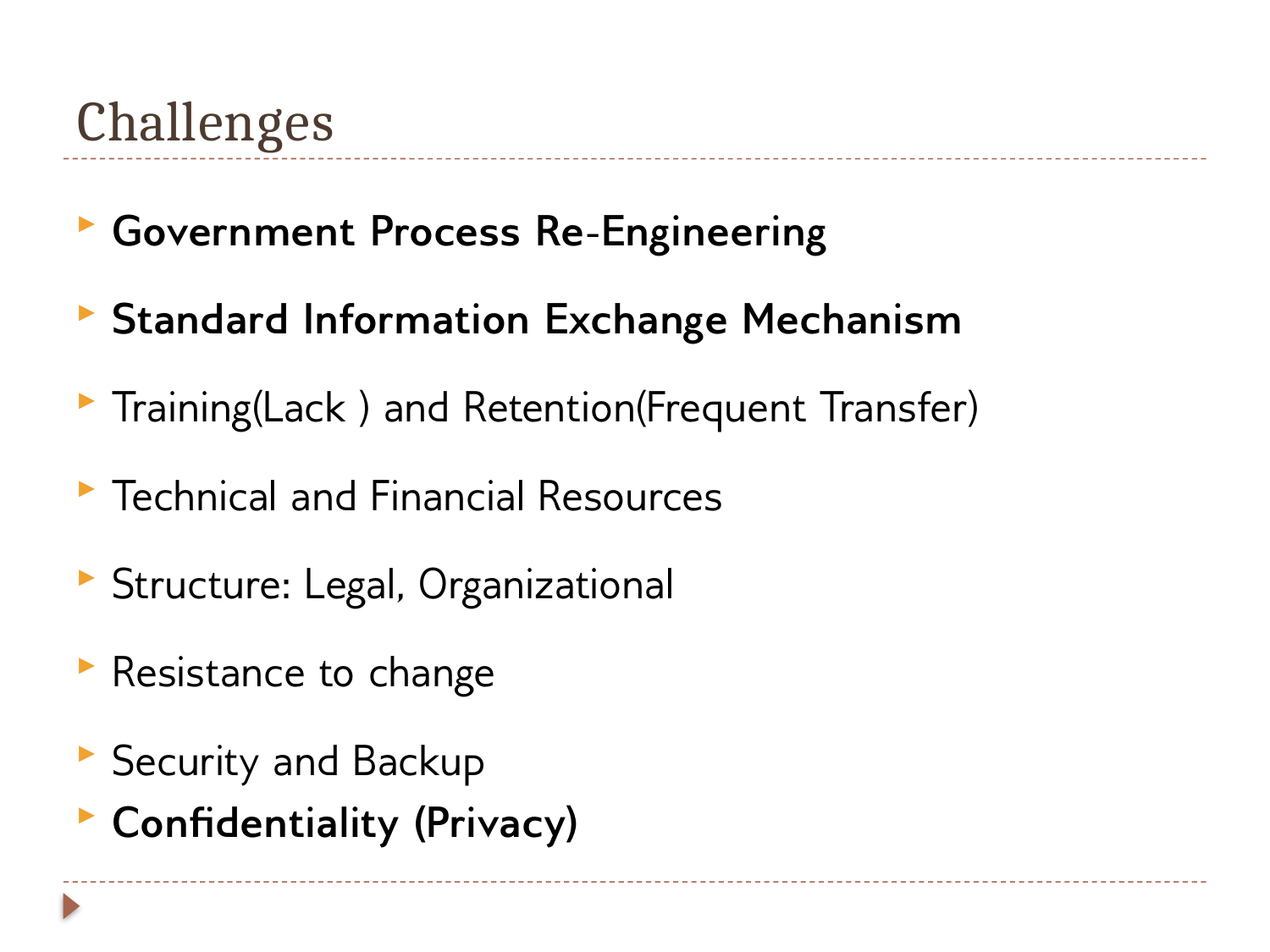

# Challenges
Government Process Re-Engineering
Standard Information Exchange Mechanism
Training(Lack ) and Retention(Frequent Transfer)
Technical and Financial Resources
Structure: Legal, Organizational
Resistance to change
Security and Backup
Confidentiality (Privacy)